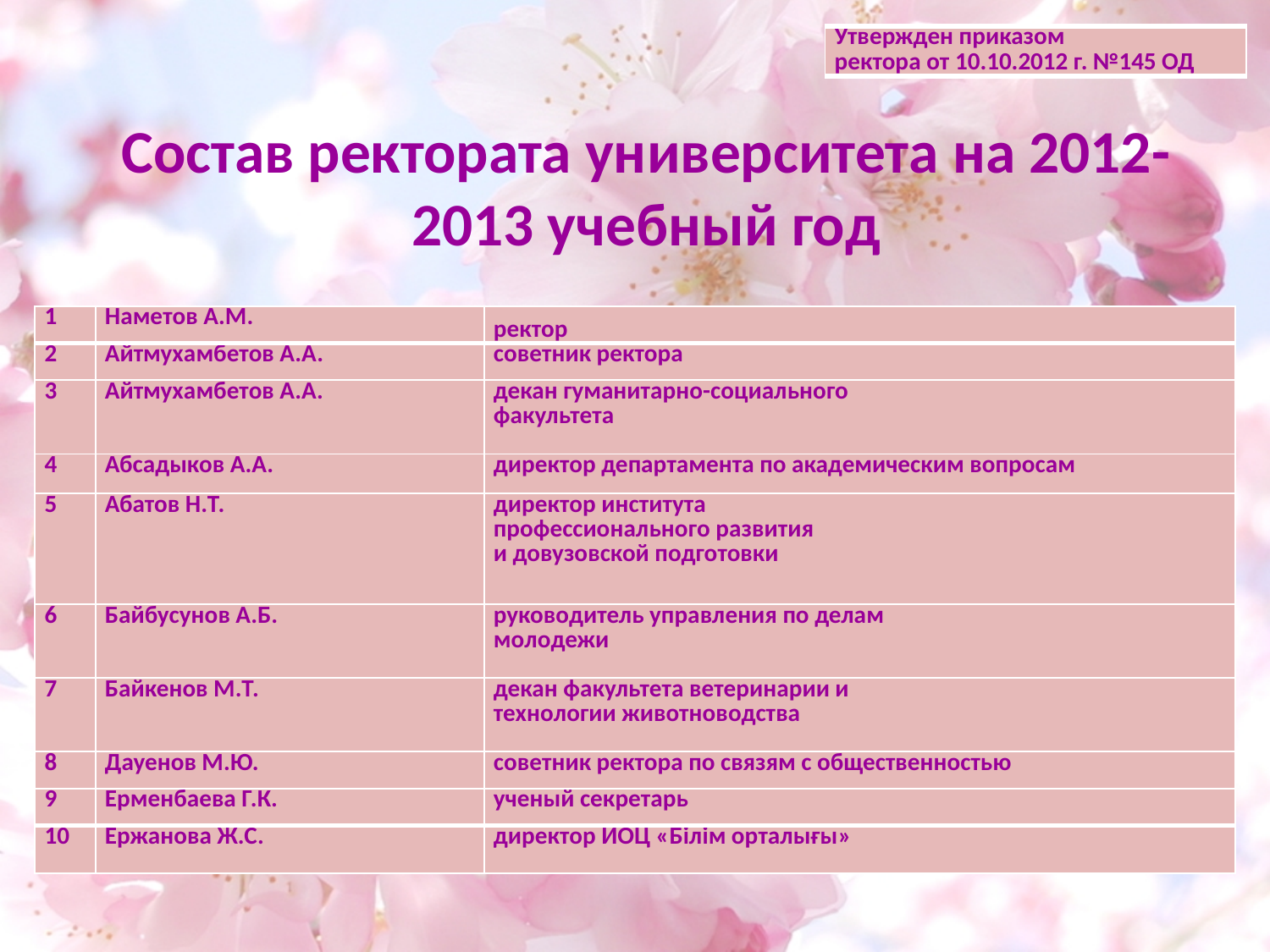

| Утвержден приказом ректора от 10.10.2012 г. №145 ОД |
| --- |
# Состав ректората университета на 2012-2013 учебный год
| 1 | Наметов А.М. | ректор |
| --- | --- | --- |
| 2 | Айтмухамбетов А.А. | советник ректора |
| 3 | Айтмухамбетов А.А. | декан гуманитарно-социального факультета |
| 4 | Абсадыков А.А. | директор департамента по академическим вопросам |
| 5 | Абатов Н.Т. | директор института профессионального развития и довузовской подготовки |
| 6 | Байбусунов А.Б. | руководитель управления по делам молодежи |
| 7 | Байкенов М.Т. | декан факультета ветеринарии и технологии животноводства |
| 8 | Дауенов М.Ю. | советник ректора по связям с общественностью |
| 9 | Ерменбаева Г.К. | ученый секретарь |
| 10 | Ержанова Ж.С. | директор ИОЦ «Білім орталығы» |